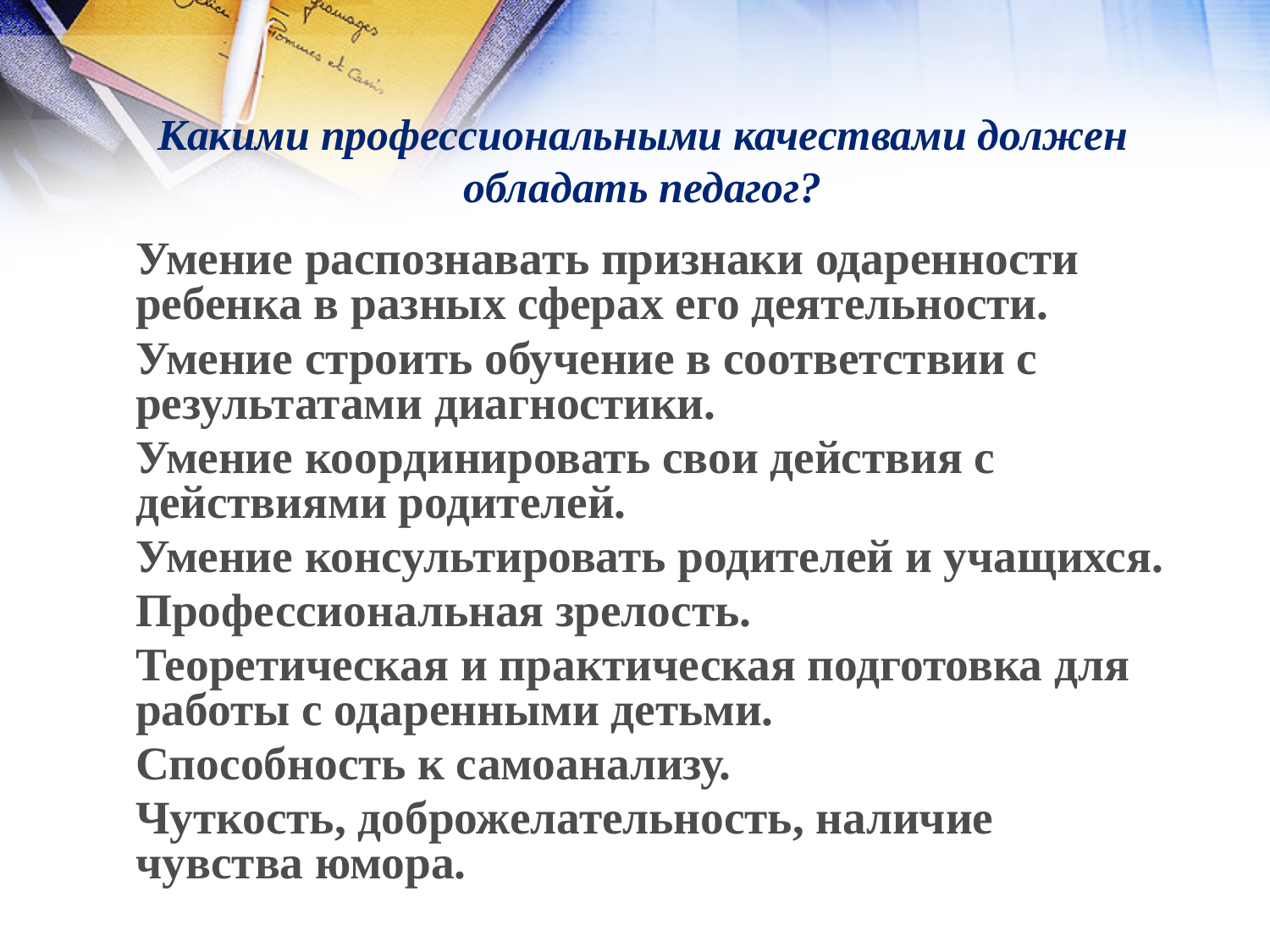

# Какими профессиональными качествами должен обладать педагог?
Умение распознавать признаки одаренности ребенка в разных сферах его деятельности.
Умение строить обучение в соответствии с результатами диагностики.
Умение координировать свои действия с действиями родителей.
Умение консультировать родителей и учащихся.
Профессиональная зрелость.
Теоретическая и практическая подготовка для работы с одаренными детьми.
Способность к самоанализу.
Чуткость, доброжелательность, наличие чувства юмора.